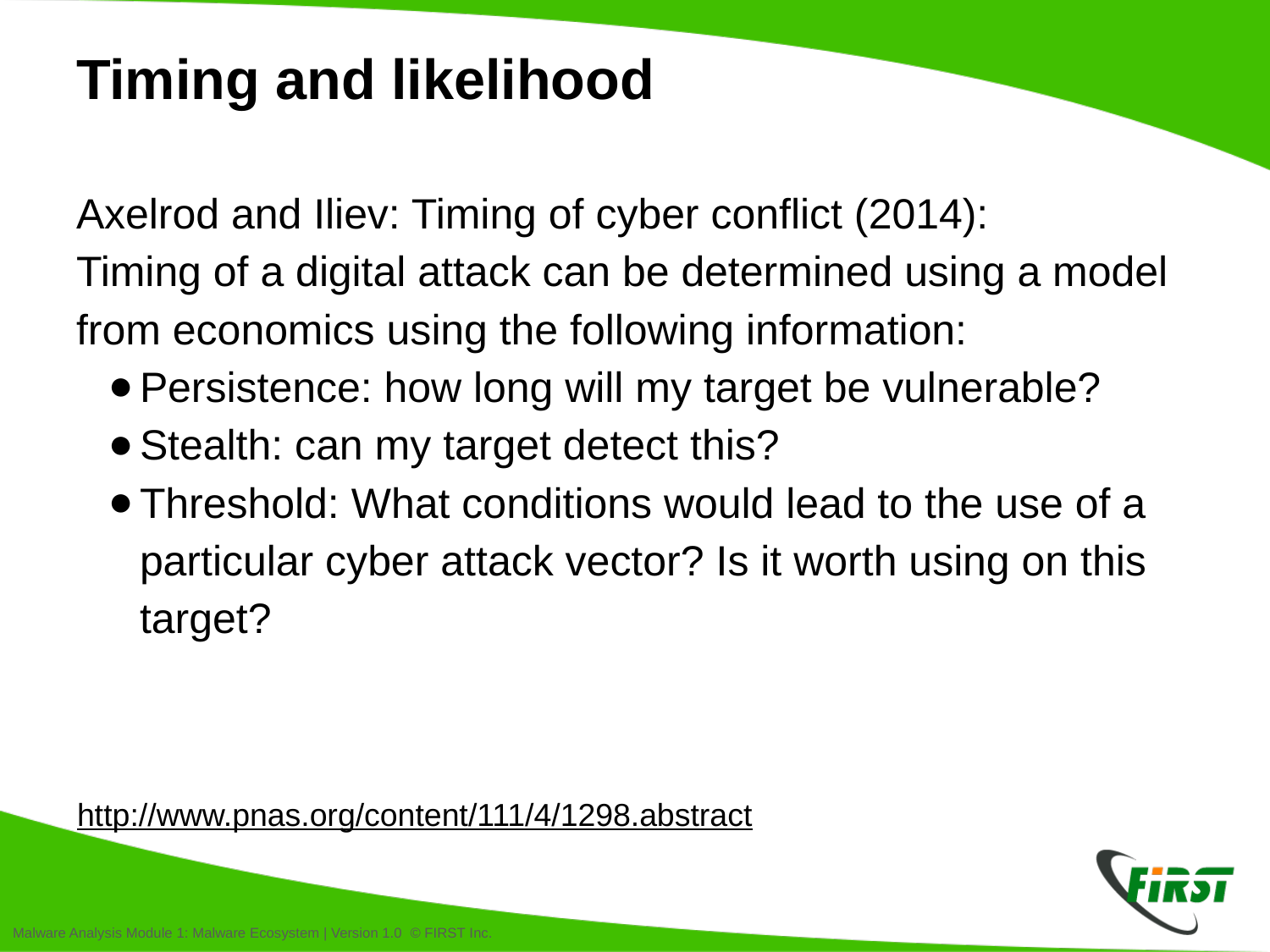

# Timing and likelihood
Axelrod and Iliev: Timing of cyber conflict (2014):
Timing of a digital attack can be determined using a model from economics using the following information:
Persistence: how long will my target be vulnerable?
Stealth: can my target detect this?
Threshold: What conditions would lead to the use of a particular cyber attack vector? Is it worth using on this target?
http://www.pnas.org/content/111/4/1298.abstract